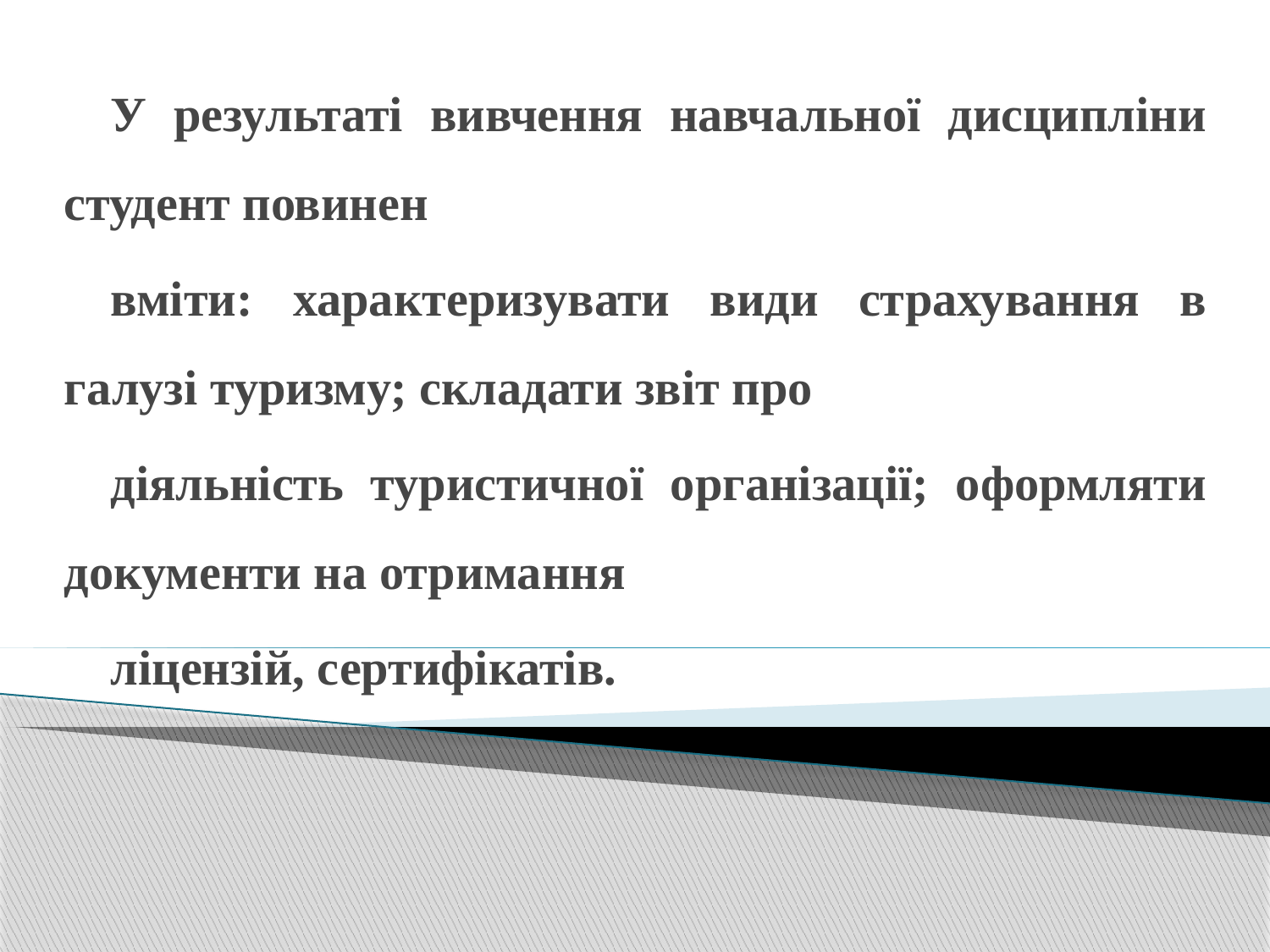

У результаті вивчення навчальної дисципліни студент повинен
вміти: характеризувати види страхування в галузі туризму; складати звіт про
діяльність туристичної організації; оформляти документи на отримання
ліцензій, сертифікатів.